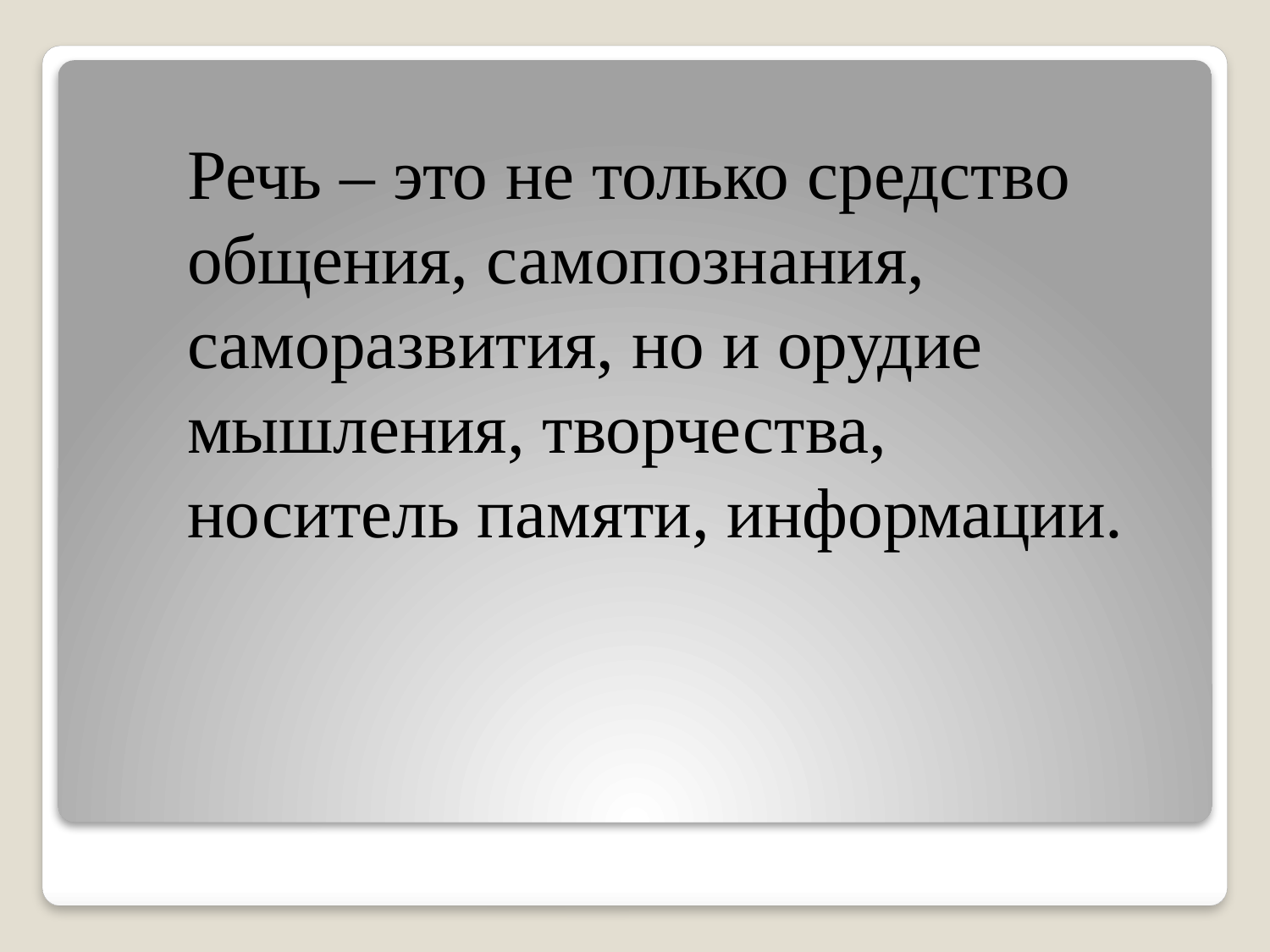

Речь – это не только средство общения, самопознания, саморазвития, но и орудие мышления, творчества, носитель памяти, информации.